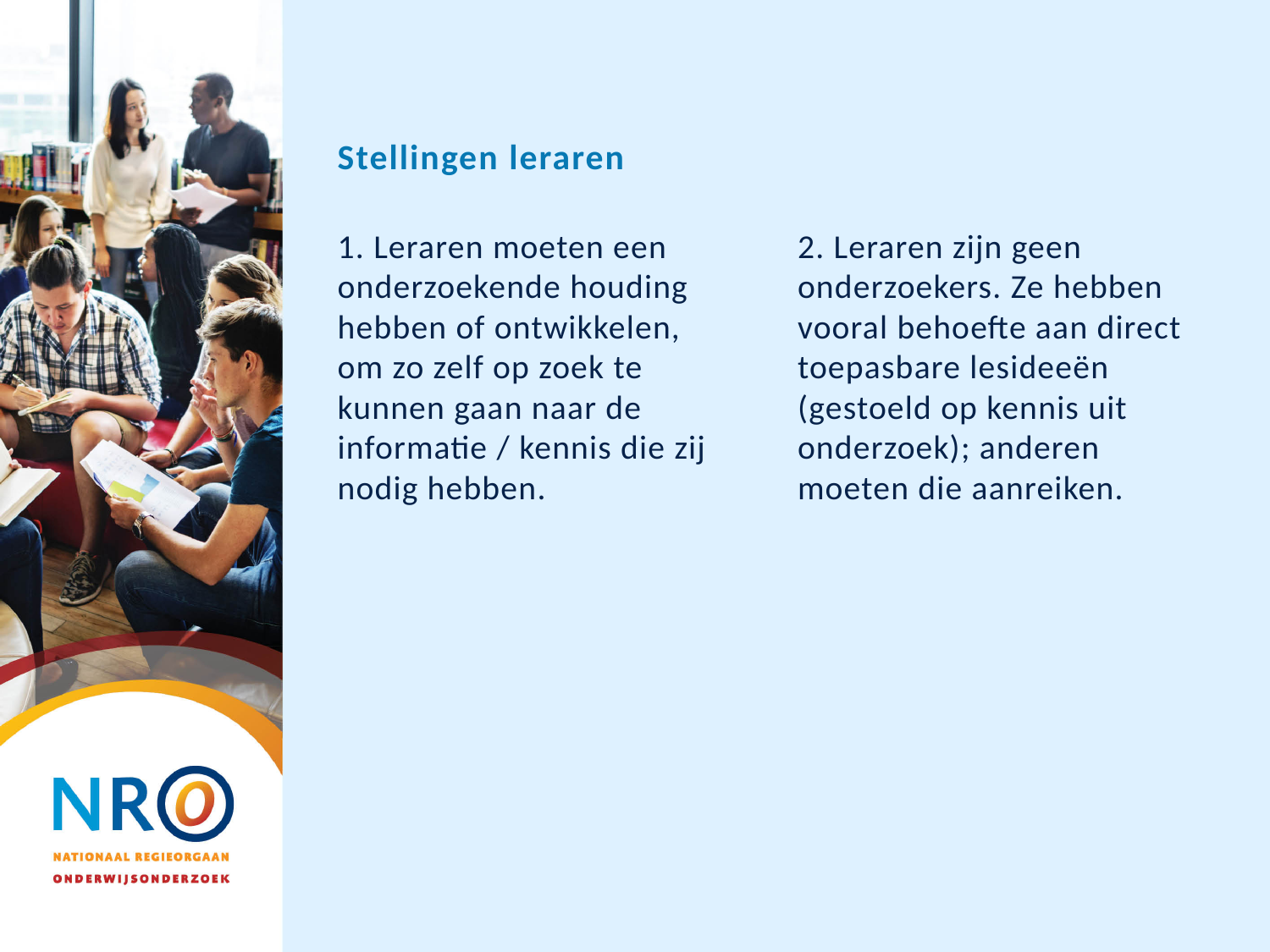

# Stellingen leraren
1. Leraren moeten een onderzoekende houding hebben of ontwikkelen, om zo zelf op zoek te kunnen gaan naar de informatie / kennis die zij nodig hebben.

2. Leraren zijn geen onderzoekers. Ze hebben vooral behoefte aan direct toepasbare lesideeën (gestoeld op kennis uit onderzoek); anderen moeten die aanreiken.